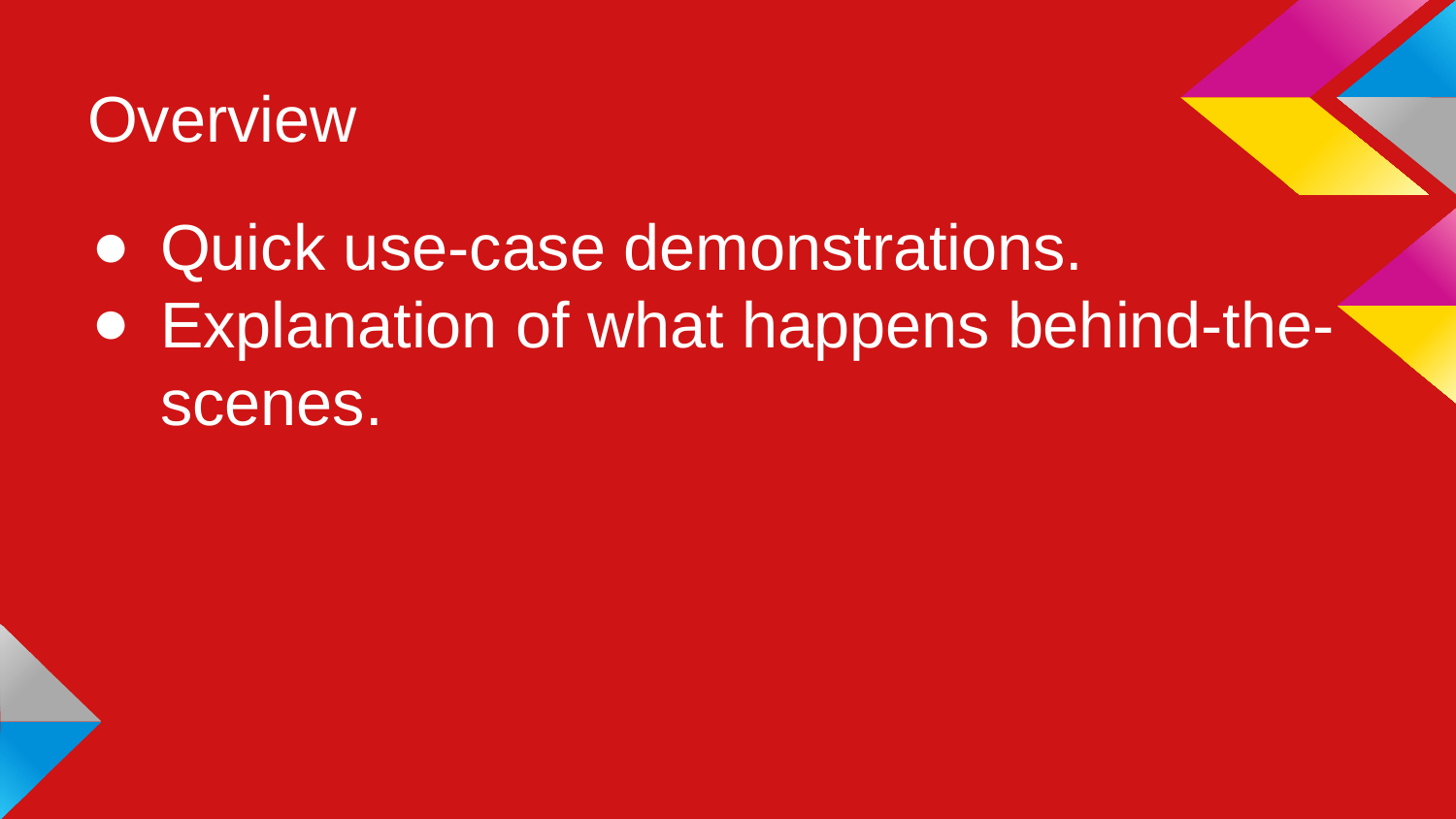

# Overview
Quick use-case demonstrations.
Explanation of what happens behind-the-scenes.